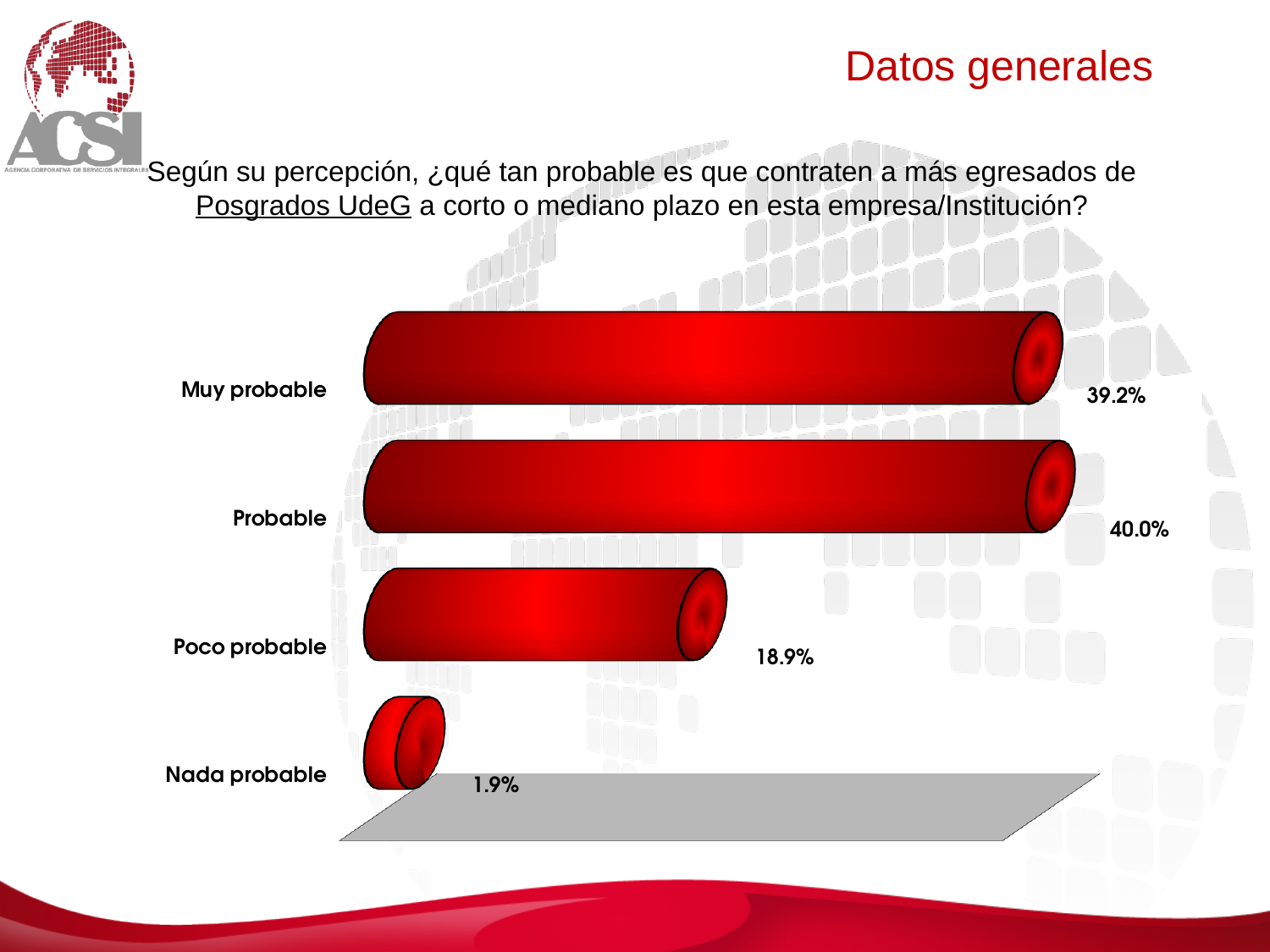

Datos generales

[unsupported chart]

Según su percepción, ¿qué tan probable es que contraten a más egresados de Posgrados UdeG a corto o mediano plazo en esta empresa/Institución?